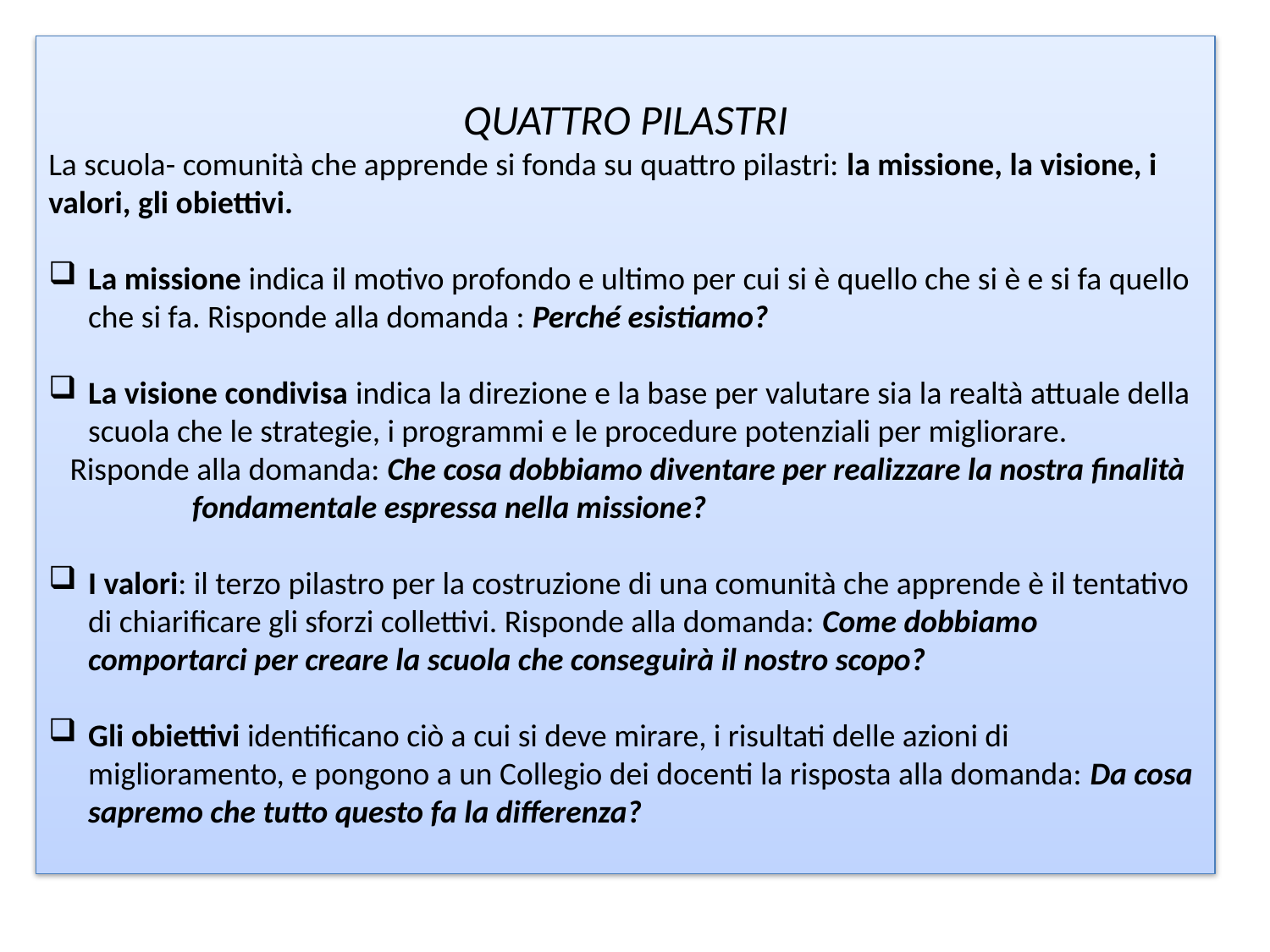

QUATTRO PILASTRI
La scuola- comunità che apprende si fonda su quattro pilastri: la missione, la visione, i valori, gli obiettivi.

La missione indica il motivo profondo e ultimo per cui si è quello che si è e si fa quello che si fa. Risponde alla domanda : Perché esistiamo?

La visione condivisa indica la direzione e la base per valutare sia la realtà attuale della scuola che le strategie, i programmi e le procedure potenziali per migliorare.
   Risponde alla domanda: Che cosa dobbiamo diventare per realizzare la nostra finalità                       fondamentale espressa nella missione?

I valori: il terzo pilastro per la costruzione di una comunità che apprende è il tentativo di chiarificare gli sforzi collettivi. Risponde alla domanda: Come dobbiamo comportarci per creare la scuola che conseguirà il nostro scopo?

Gli obiettivi identificano ciò a cui si deve mirare, i risultati delle azioni di miglioramento, e pongono a un Collegio dei docenti la risposta alla domanda: Da cosa sapremo che tutto questo fa la differenza?